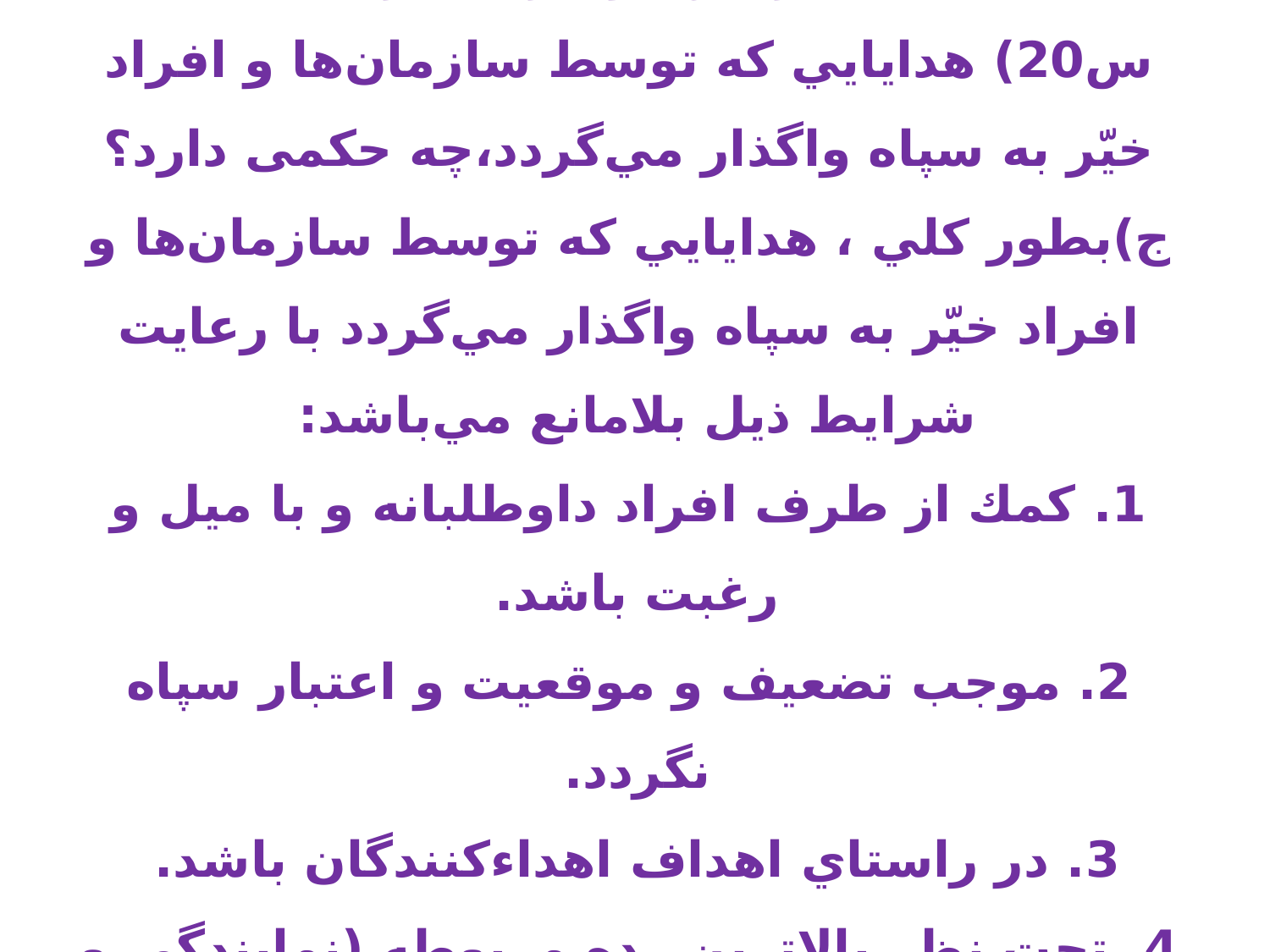

# 8/12-حکم هدایای واگذاری به سپاه توسط سازمانها وافراد خیرّ س20) هدايايي كه توسط سازمان‌ها و افراد خيّر به سپاه واگذار مي‌گردد،چه حکمی دارد؟ ج)بطور كلي ، هدايايي كه توسط سازمان‌ها و افراد خيّر به سپاه واگذار مي‌گردد با رعايت شرايط ذيل بلامانع مي‌باشد: 1. كمك از طرف افراد داوطلبانه و با ميل و رغبت باشد. 2. موجب تضعيف و موقعيت و اعتبار سپاه نگردد. 3. در راستاي اهداف اهداءكنندگان باشد. 4. تحت نظر بالاترين رده مربوطه (نمايندگي و فرماندهي) هزينه گردد.